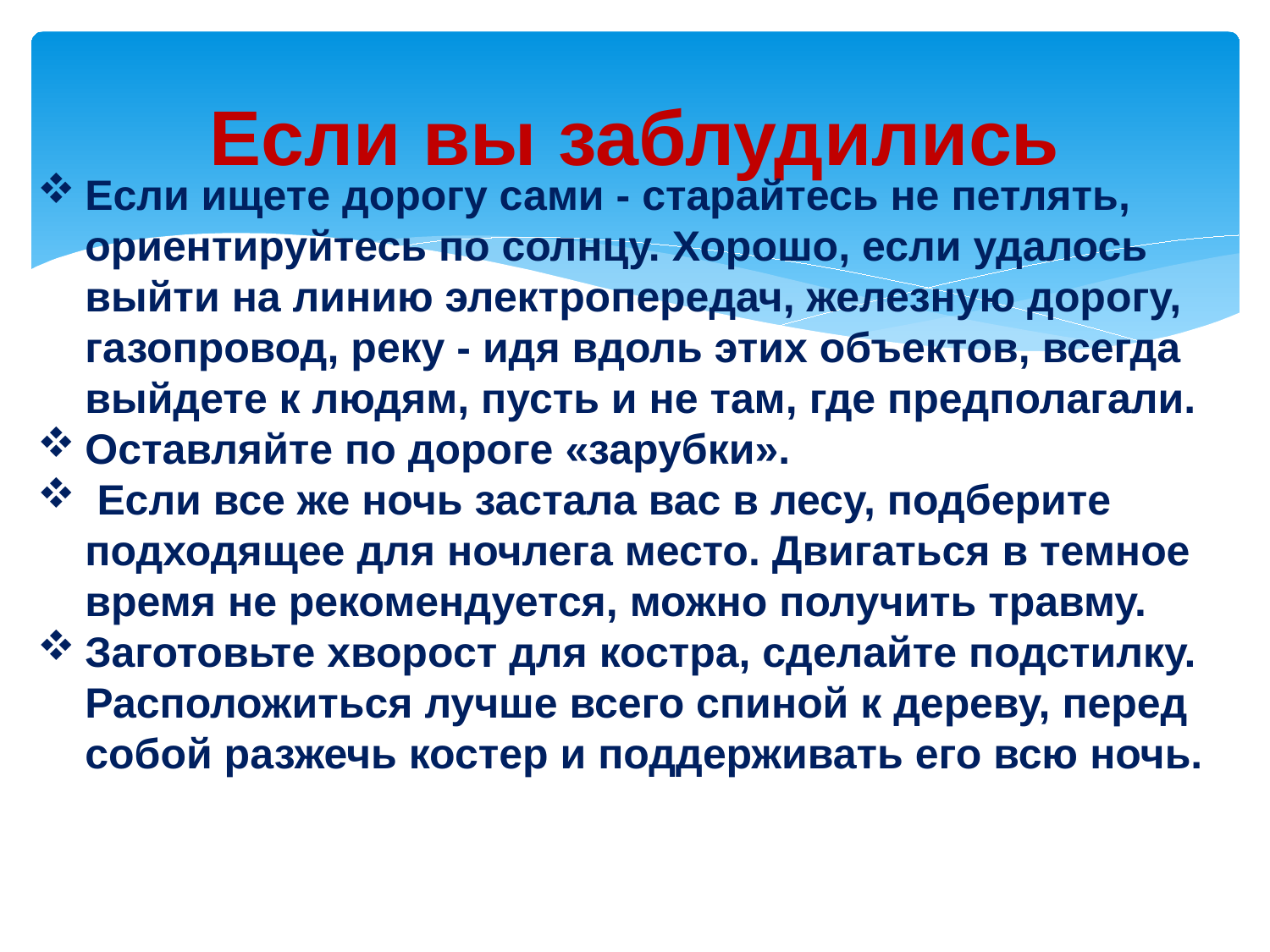

# Если вы заблудились
Если ищете дорогу сами - старайтесь не петлять, ориентируйтесь по солнцу. Хорошо, если удалось выйти на линию электропередач, железную дорогу, газопровод, реку - идя вдоль этих объектов, всегда выйдете к людям, пусть и не там, где предполагали.
Оставляйте по дороге «зарубки».
 Если все же ночь застала вас в лесу, подберите подходящее для ночлега место. Двигаться в темное время не рекомендуется, можно получить травму.
Заготовьте хворост для костра, сделайте подстилку. Расположиться лучше всего спиной к дереву, перед собой разжечь костер и поддерживать его всю ночь.